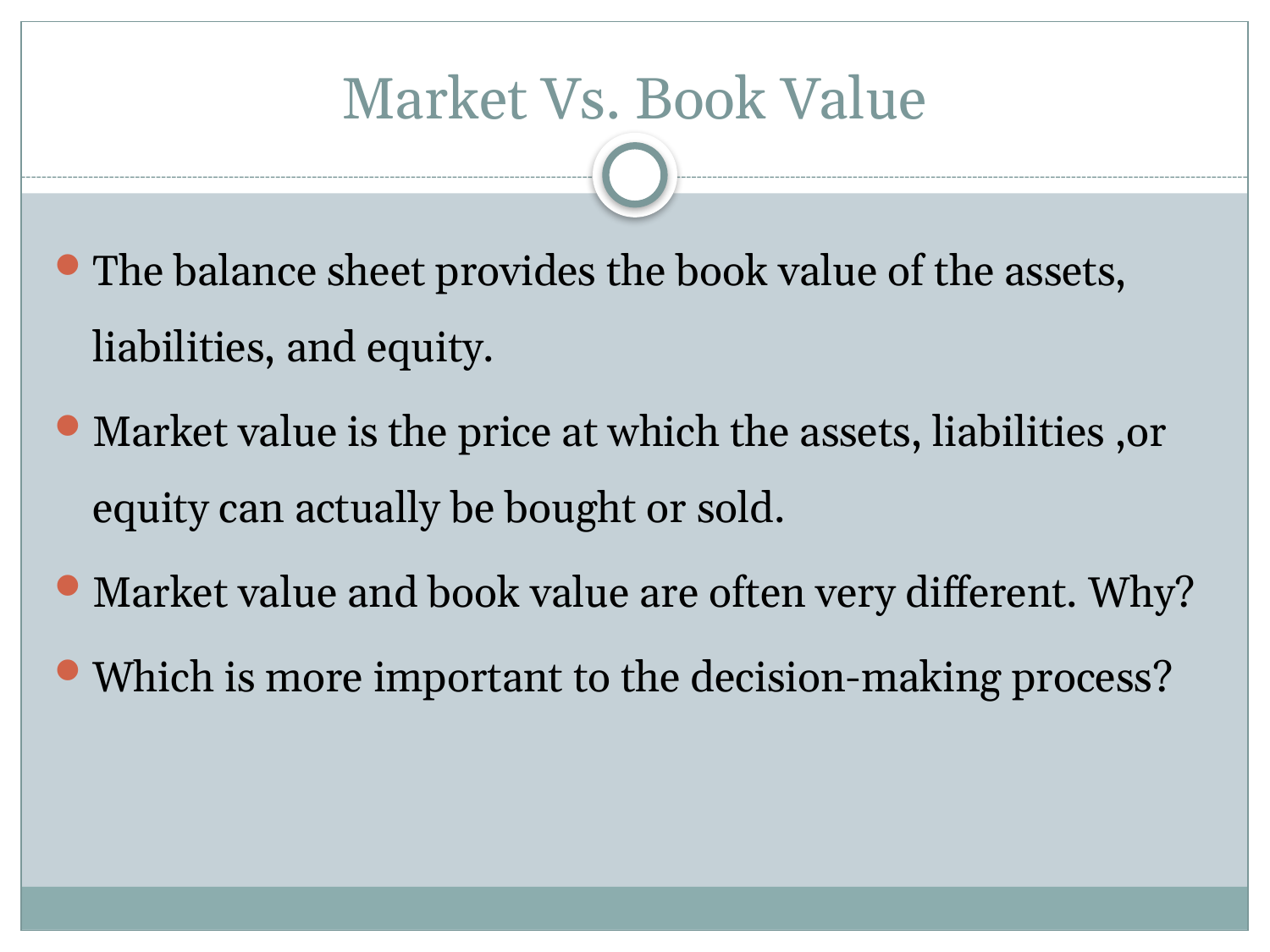

# Market Vs. Book Value
The balance sheet provides the book value of the assets, liabilities, and equity.
Market value is the price at which the assets, liabilities ,or equity can actually be bought or sold.
Market value and book value are often very different. Why?
Which is more important to the decision-making process?